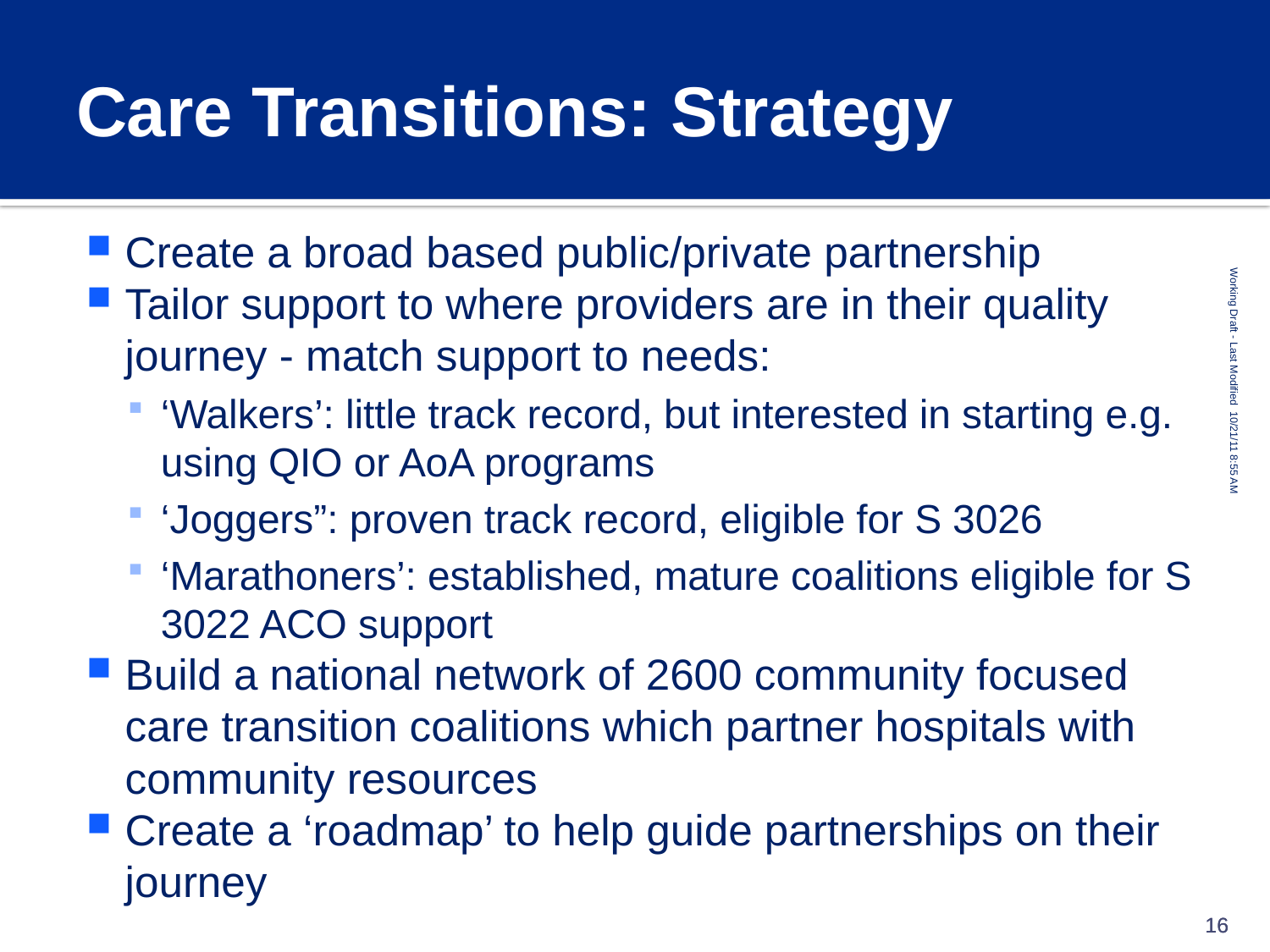

# Care Transitions: Strategy
Create a broad based public/private partnership
Tailor support to where providers are in their quality journey - match support to needs:
‘Walkers’: little track record, but interested in starting e.g. using QIO or AoA programs
‘Joggers”: proven track record, eligible for S 3026
‘Marathoners’: established, mature coalitions eligible for S 3022 ACO support
Build a national network of 2600 community focused care transition coalitions which partner hospitals with community resources
Create a ‘roadmap’ to help guide partnerships on their journey
16